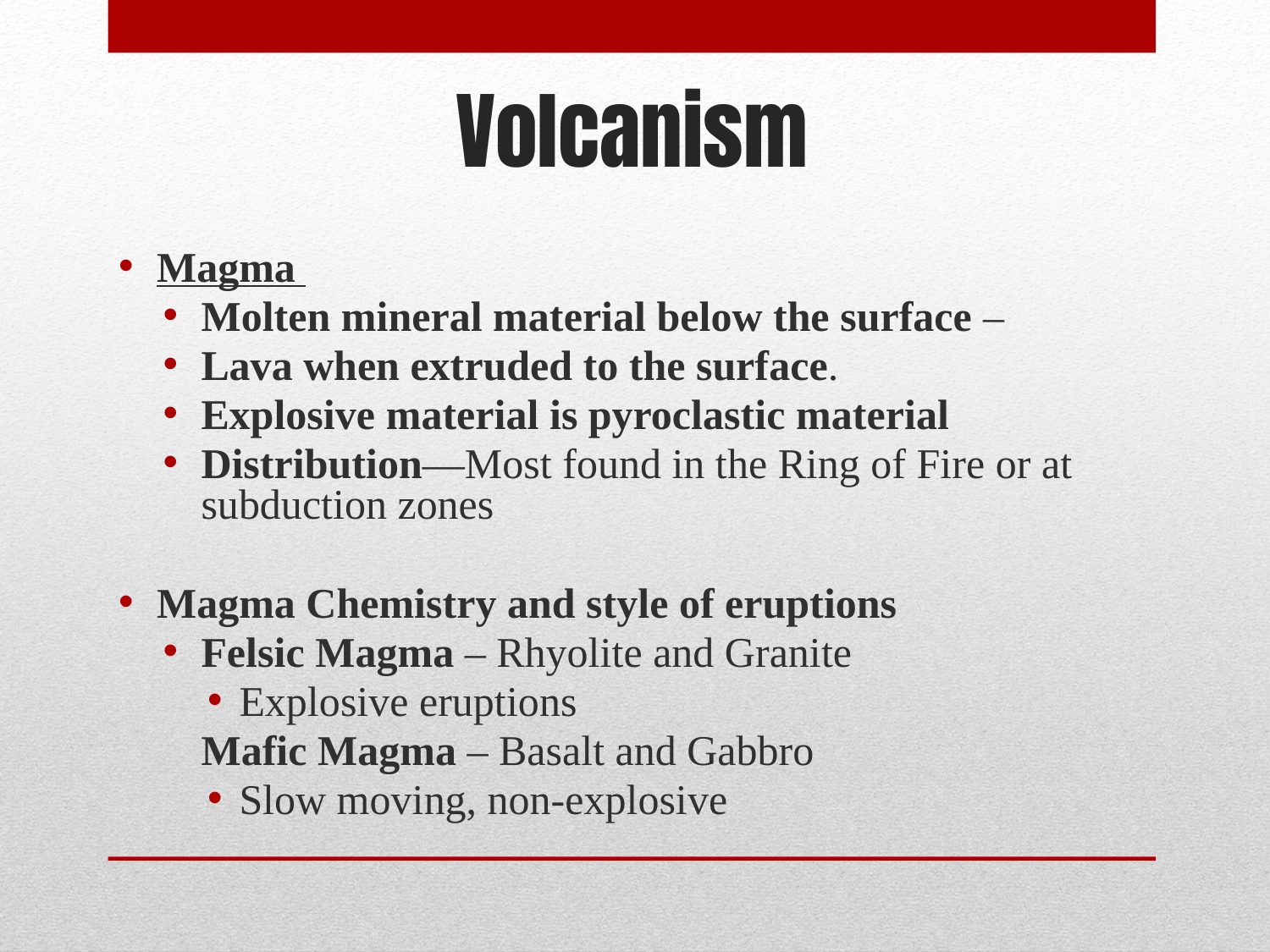

# Volcanism
Magma
Molten mineral material below the surface –
Lava when extruded to the surface.
Explosive material is pyroclastic material
Distribution—Most found in the Ring of Fire or at subduction zones

Magma Chemistry and style of eruptions
Felsic Magma – Rhyolite and Granite
Explosive eruptions
	Mafic Magma – Basalt and Gabbro
Slow moving, non-explosive